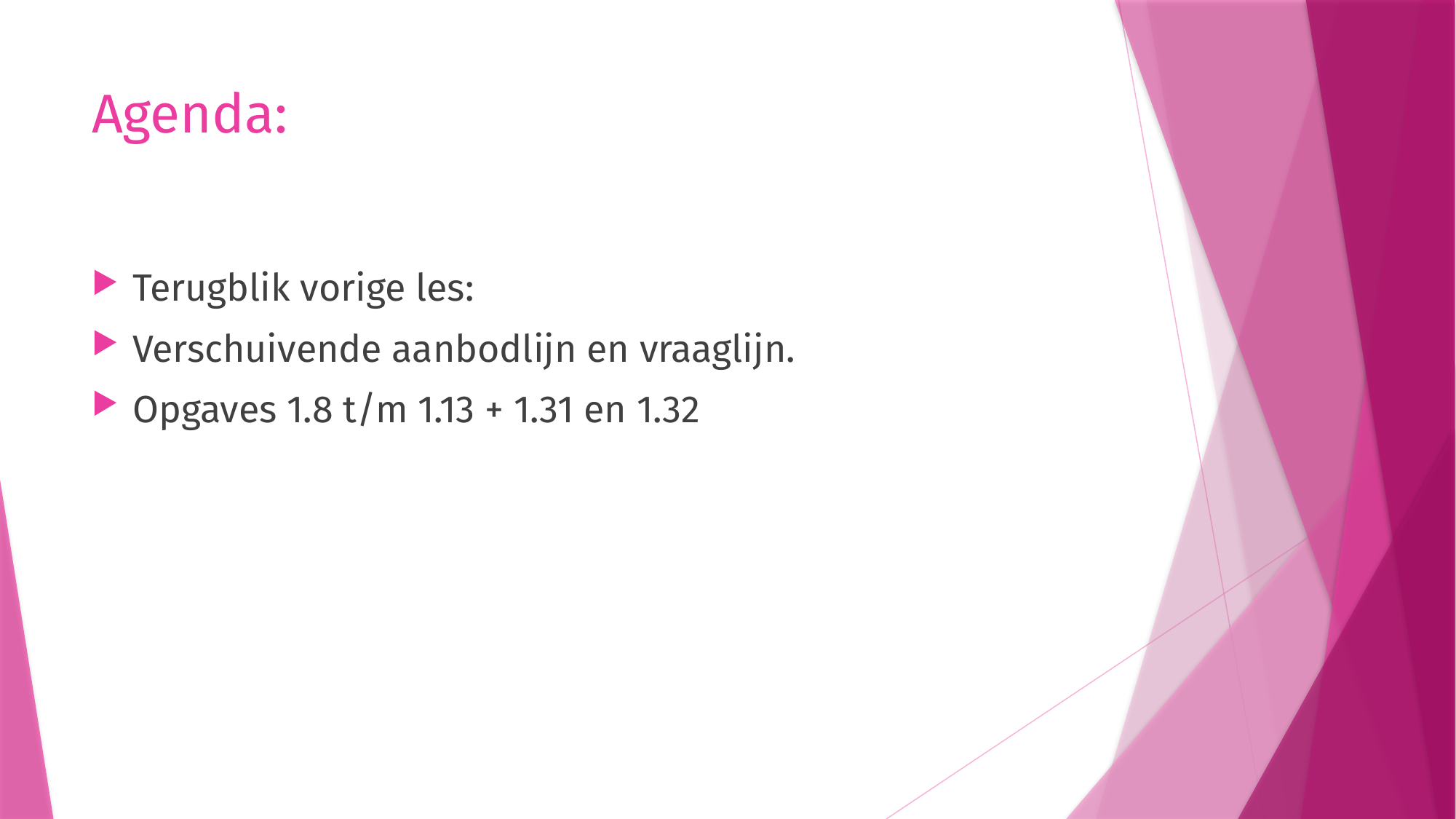

# Agenda:
Terugblik vorige les:
Verschuivende aanbodlijn en vraaglijn.
Opgaves 1.8 t/m 1.13 + 1.31 en 1.32